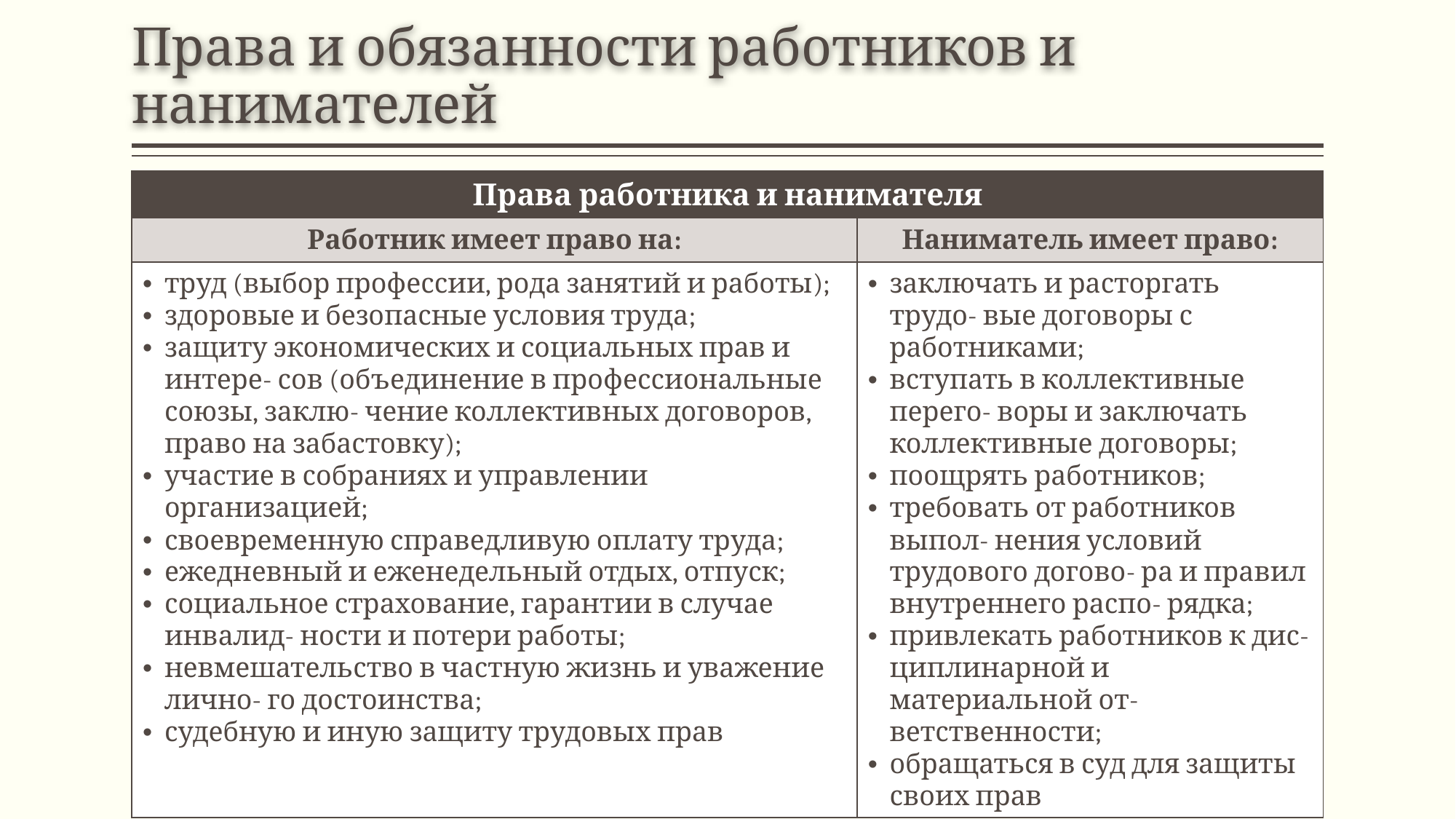

# Права и обязанности работников и нанимателей
| Права работника и нанимателя |  |
| --- | --- |
| Работник имеет право на: | Наниматель имеет право: |
| труд (выбор профессии, рода занятий и работы); здоровые и безопасные условия труда; защиту экономических и социальных прав и интере- сов (объединение в профессиональные союзы, заклю- чение коллективных договоров, право на забастовку); участие в собраниях и управлении организацией; своевременную справедливую оплату труда; ежедневный и еженедельный отдых, отпуск; социальное страхование, гарантии в случае инвалид- ности и потери работы; невмешательство в частную жизнь и уважение лично- го достоинства; судебную и иную защиту трудовых прав | заключать и расторгать трудо- вые договоры с работниками; вступать в коллективные перего- воры и заключать коллективные договоры; поощрять работников; требовать от работников выпол- нения условий трудового догово- ра и правил внутреннего распо- рядка; привлекать работников к дис- циплинарной и материальной от- ветственности; обращаться в суд для защиты своих прав |